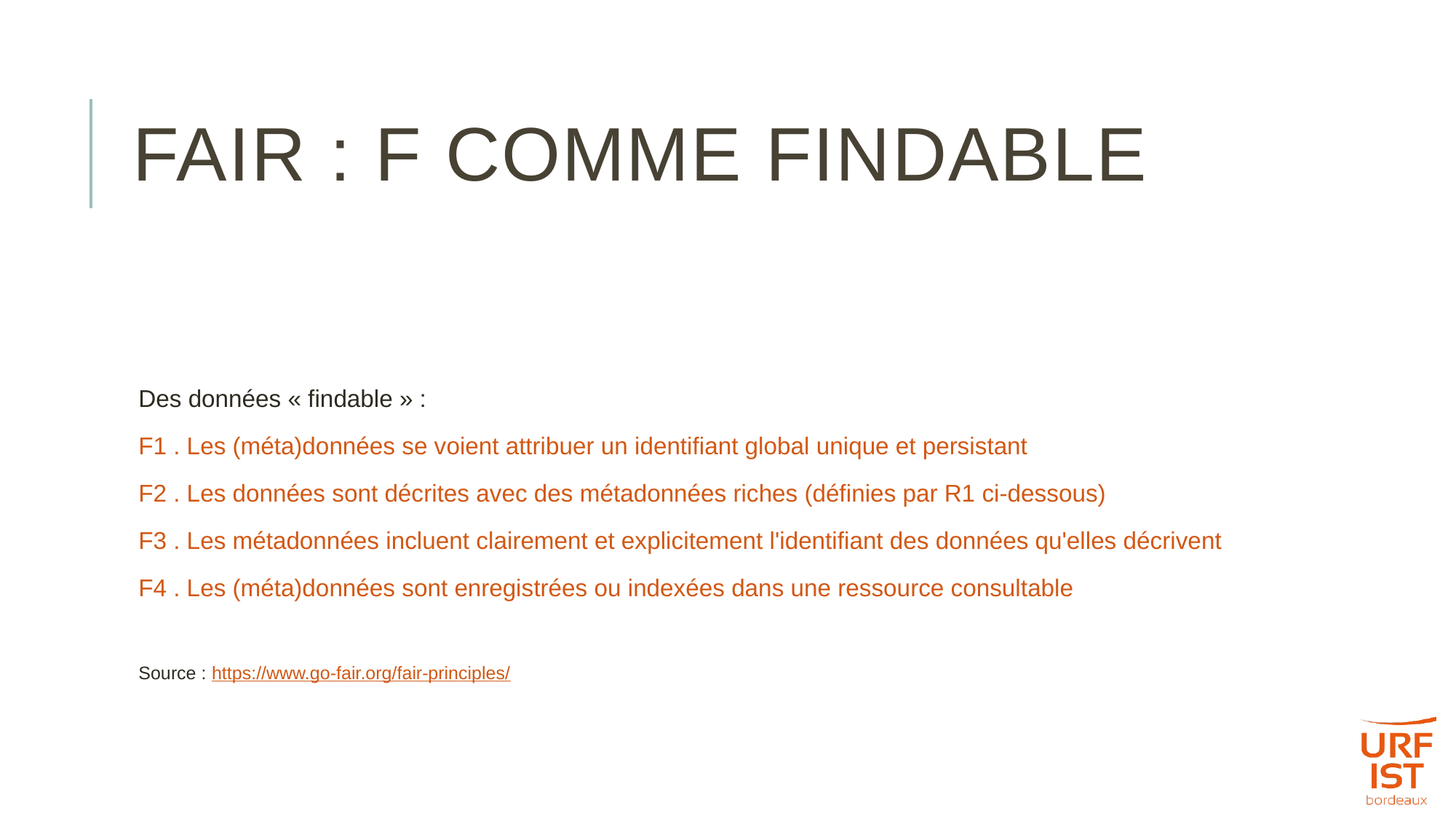

# FAIR : F comme FINDABLE
Des données « findable » :
F1 . Les (méta)données se voient attribuer un identifiant global unique et persistant
F2 . Les données sont décrites avec des métadonnées riches (définies par R1 ci-dessous)
F3 . Les métadonnées incluent clairement et explicitement l'identifiant des données qu'elles décrivent
F4 . Les (méta)données sont enregistrées ou indexées dans une ressource consultable

Source : https://www.go-fair.org/fair-principles/